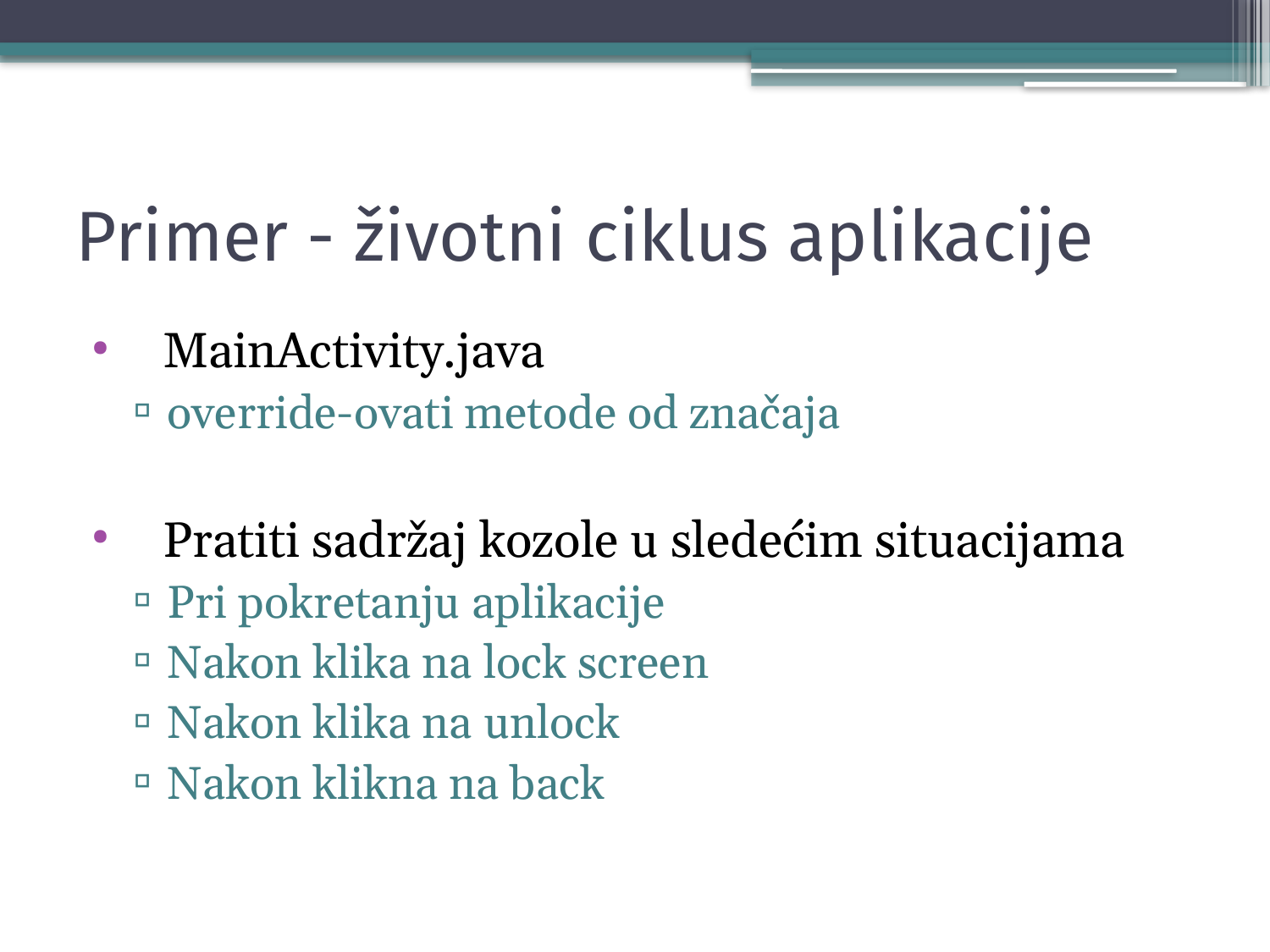

# Primer - životni ciklus aplikacije
MainActivity.java
override-ovati metode od značaja

Pratiti sadržaj kozole u sledećim situacijama
Pri pokretanju aplikacije
Nakon klika na lock screen
Nakon klika na unlock
Nakon klikna na back